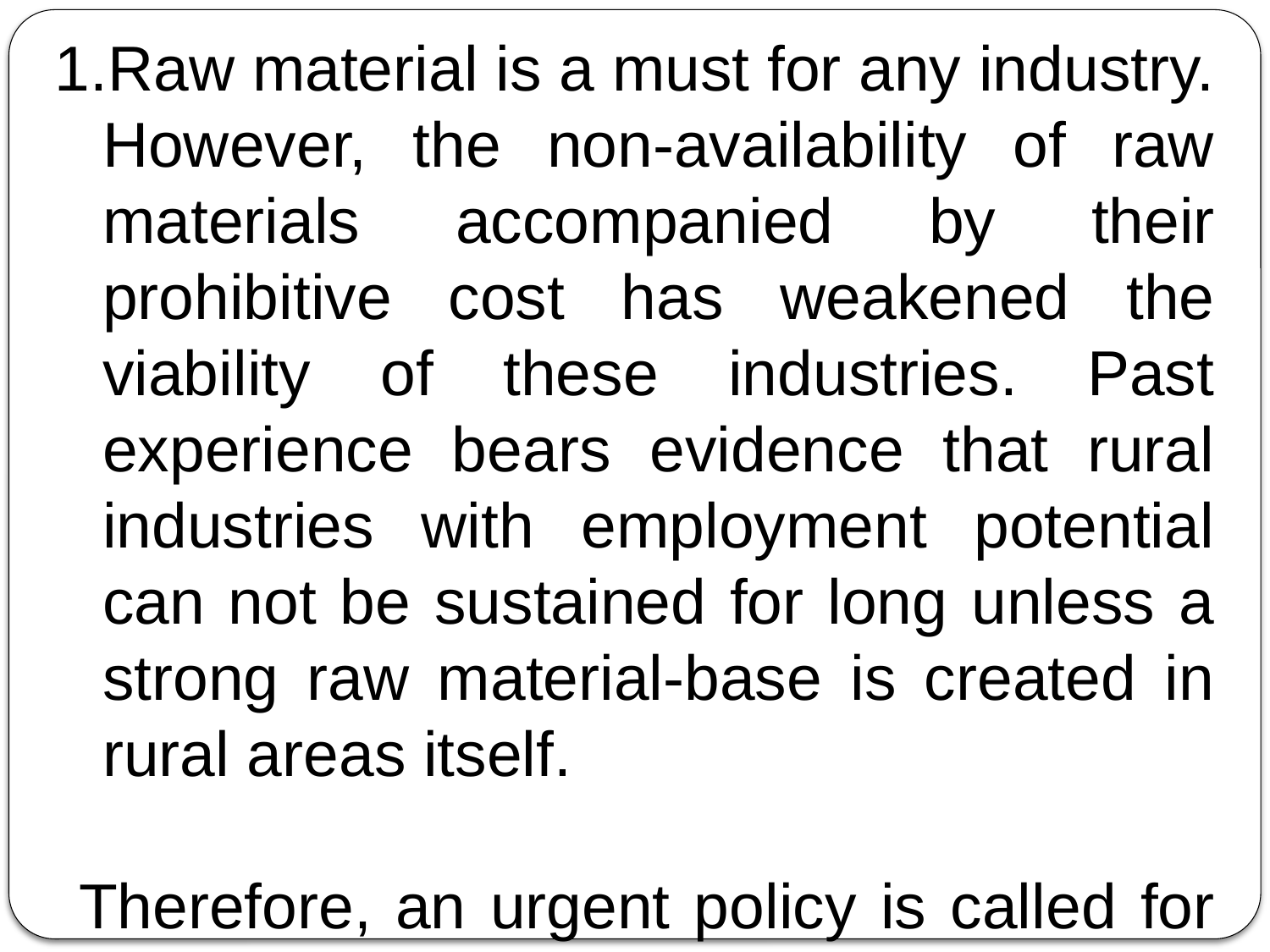

Raw material is a must for any industry. However, the non-availability of raw materials accompanied by their prohibitive cost has weakened the viability of these industries. Past experience bears evidence that rural industries with employment potential can not be sustained for long unless a strong raw material-base is created in rural areas itself.

 Therefore, an urgent policy is called for to strengthen the raw material base in rural areas.